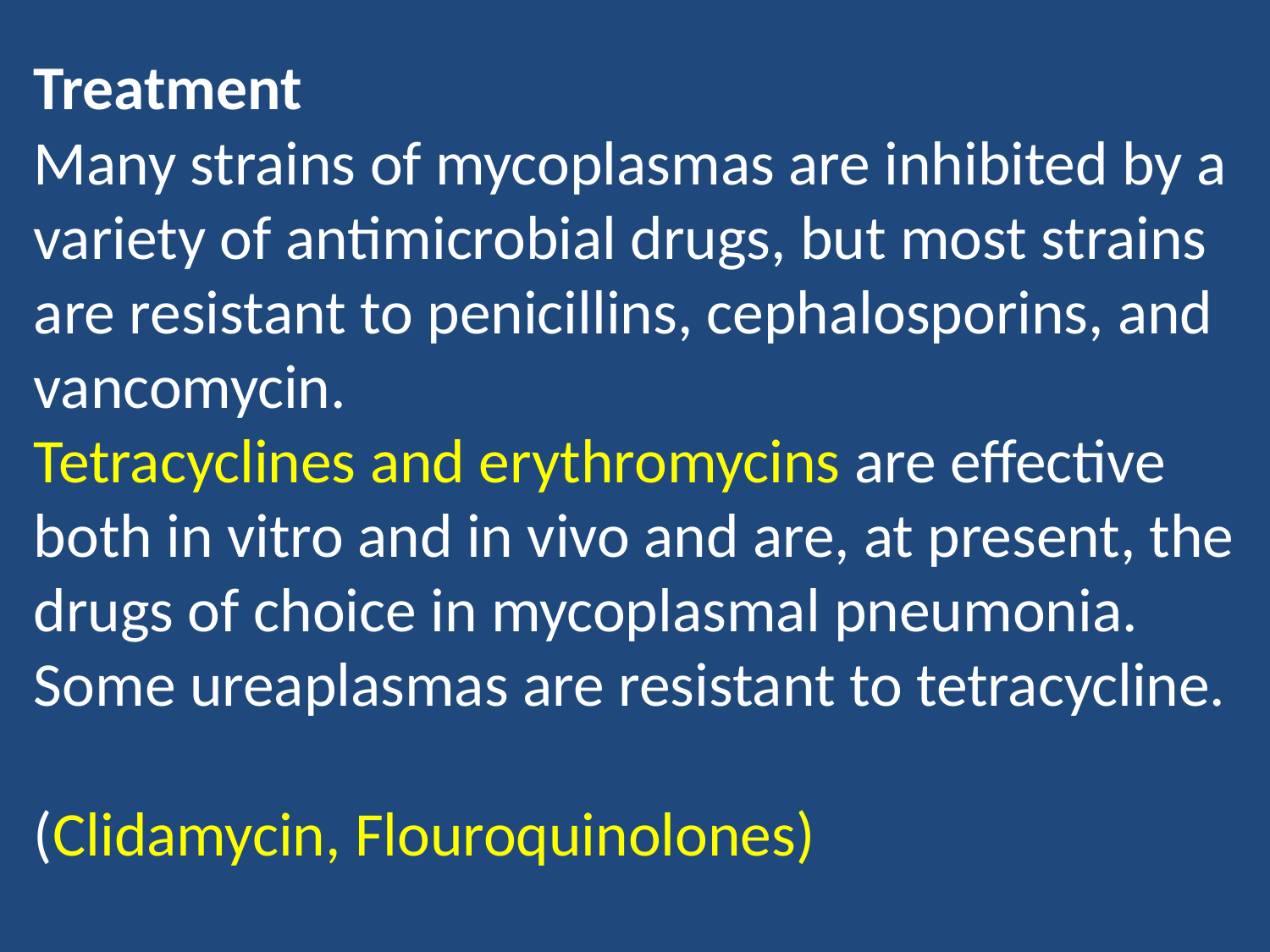

# Treatment Many strains of mycoplasmas are inhibited by a variety of antimicrobial drugs, but most strains are resistant to penicillins, cephalosporins, and vancomycin. Tetracyclines and erythromycins are effective both in vitro and in vivo and are, at present, the drugs of choice in mycoplasmal pneumonia. Some ureaplasmas are resistant to tetracycline. (Clidamycin, Flouroquinolones)